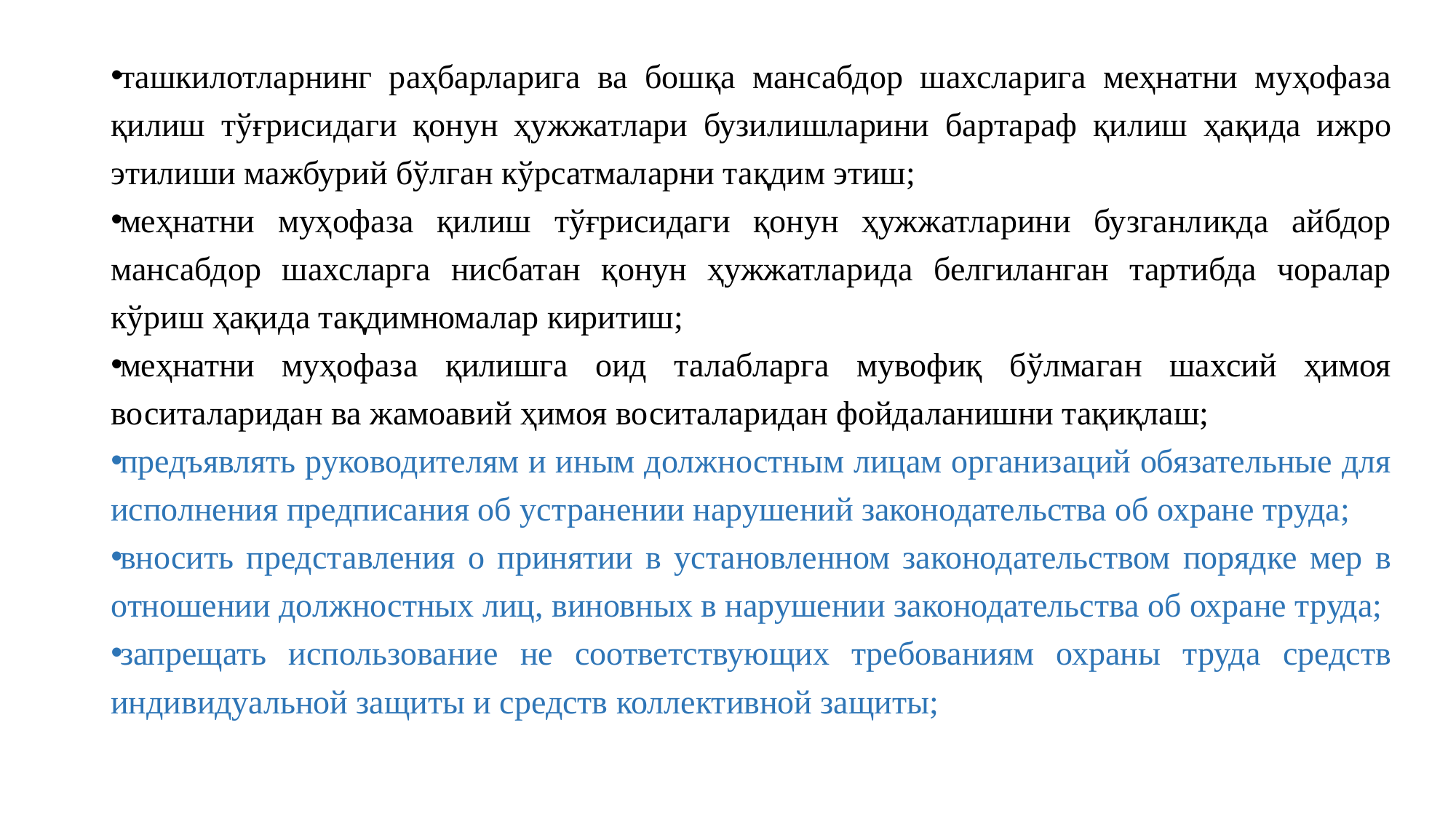

ташкилотларнинг раҳбарларига ва бошқа мансабдор шахсларига меҳнатни муҳофаза қилиш тўғрисидаги қонун ҳужжатлари бузилишларини бартараф қилиш ҳақида ижро этилиши мажбурий бўлган кўрсатмаларни тақдим этиш;
меҳнатни муҳофаза қилиш тўғрисидаги қонун ҳужжатларини бузганликда айбдор мансабдор шахсларга нисбатан қонун ҳужжатларида белгиланган тартибда чоралар кўриш ҳақида тақдимномалар киритиш;
меҳнатни муҳофаза қилишга оид талабларга мувофиқ бўлмаган шахсий ҳимоя воситаларидан ва жамоавий ҳимоя воситаларидан фойдаланишни тақиқлаш;
предъявлять руководителям и иным должностным лицам организаций обязательные для исполнения предписания об устранении нарушений законодательства об охране труда;
вносить представления о принятии в установленном законодательством порядке мер в отношении должностных лиц, виновных в нарушении законодательства об охране труда;
запрещать использование не соответствующих требованиям охраны труда средств индивидуальной защиты и средств коллективной защиты;